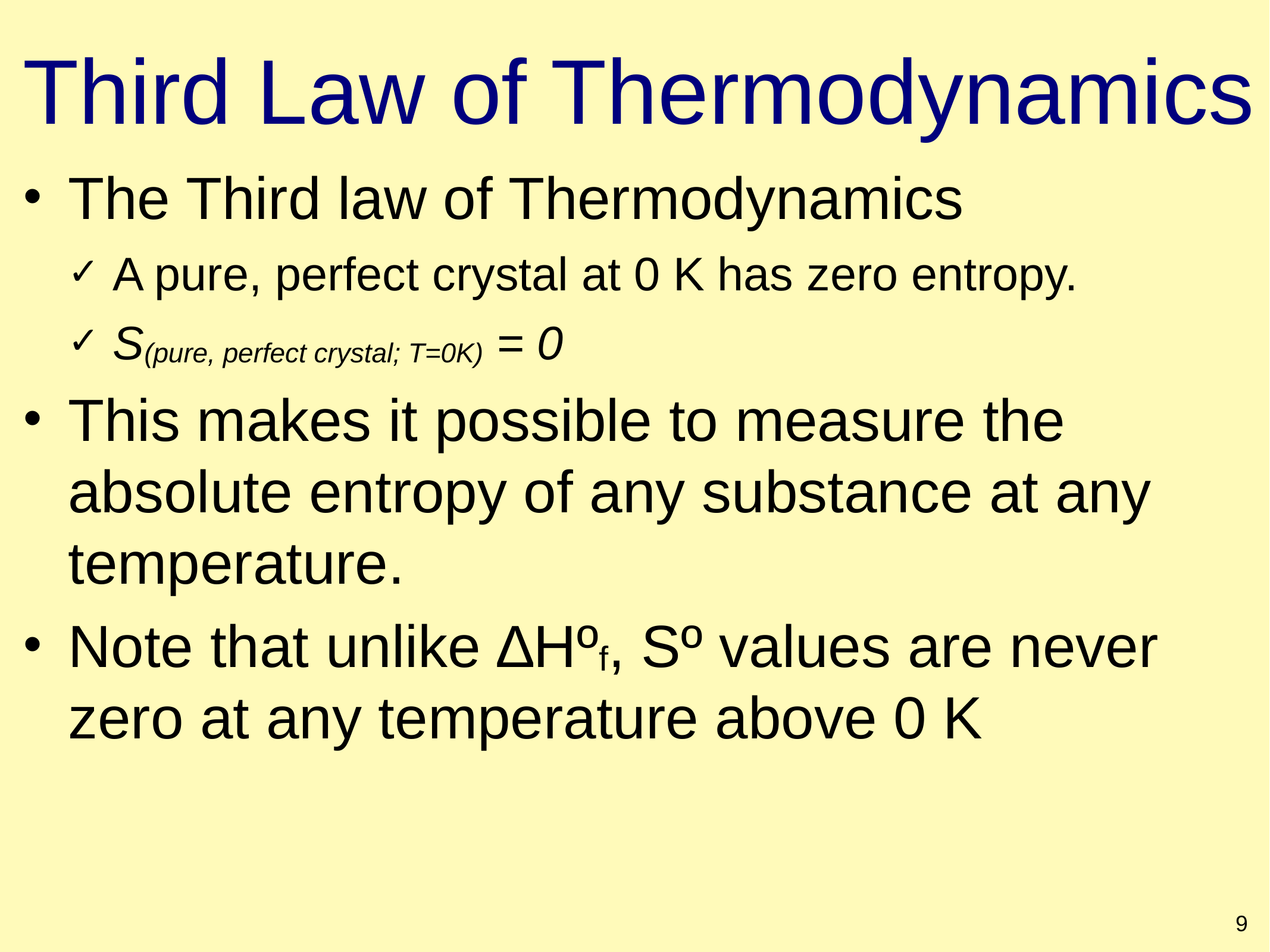

# Third Law of Thermodynamics
The Third law of Thermodynamics
A pure, perfect crystal at 0 K has zero entropy.
S(pure, perfect crystal; T=0K) = 0
This makes it possible to measure the absolute entropy of any substance at any temperature.
Note that unlike ∆Hºf, Sº values are never zero at any temperature above 0 K
9